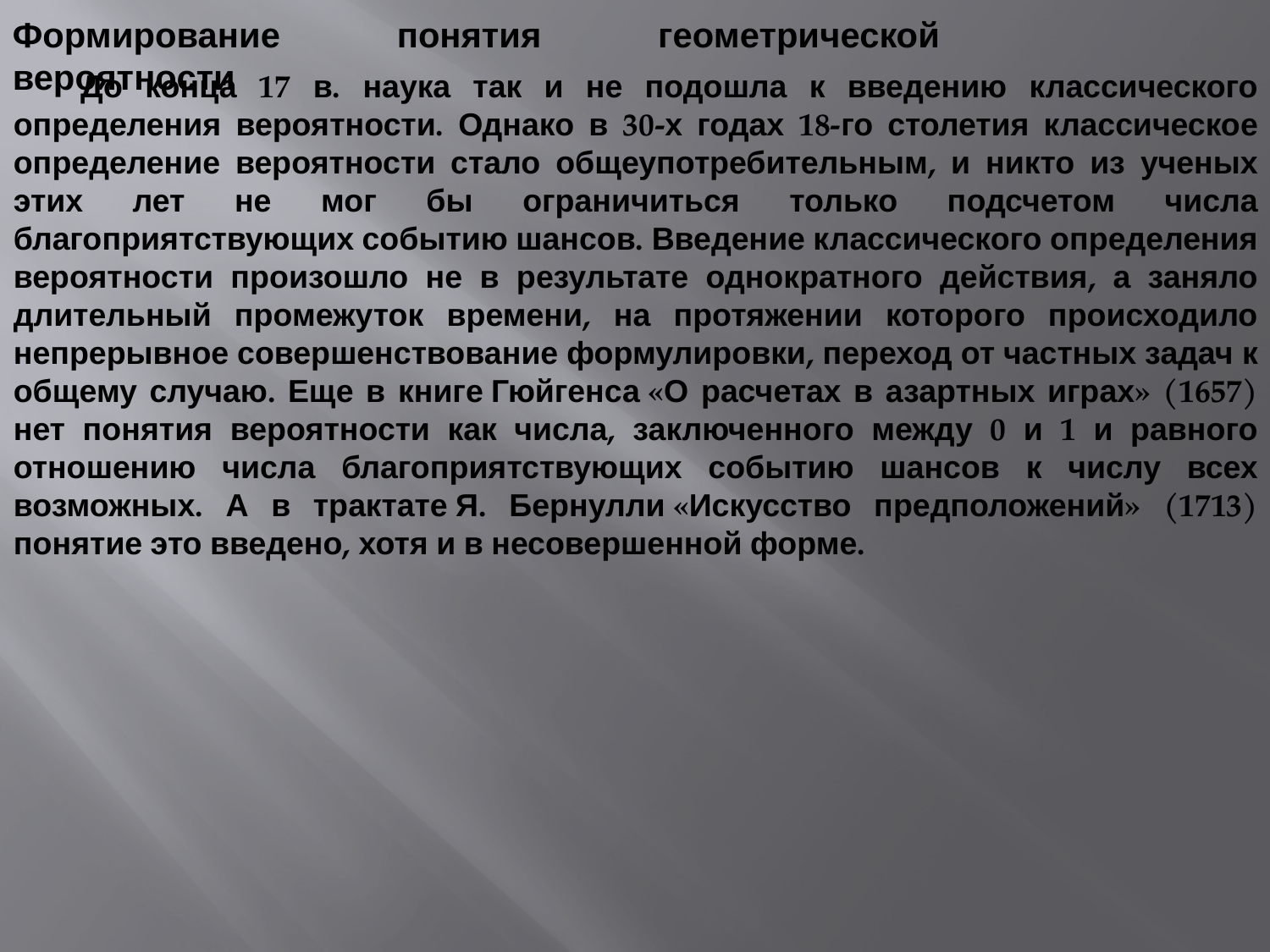

Формирование понятия геометрической вероятности
   До конца 17 в. наука так и не подошла к введению классического определения вероятности. Однако в 30-х годах 18-го столетия классическое определение вероятности стало общеупотребительным, и никто из ученых этих лет не мог бы ограничиться только подсчетом числа благоприятствующих событию шансов. Введение классического определения вероятности произошло не в результате однократного действия, а заняло длительный промежуток времени, на протяжении которого происходило непрерывное совершенствование формулировки, переход от частных задач к общему случаю. Еще в книге Гюйгенса «О расчетах в азартных играх» (1657) нет понятия вероятности как числа, заключенного между 0 и 1 и равного отношению числа благоприятствующих событию шансов к числу всех возможных. А в трактате Я. Бернулли «Искусство предположений» (1713) понятие это введено, хотя и в несовершенной форме.